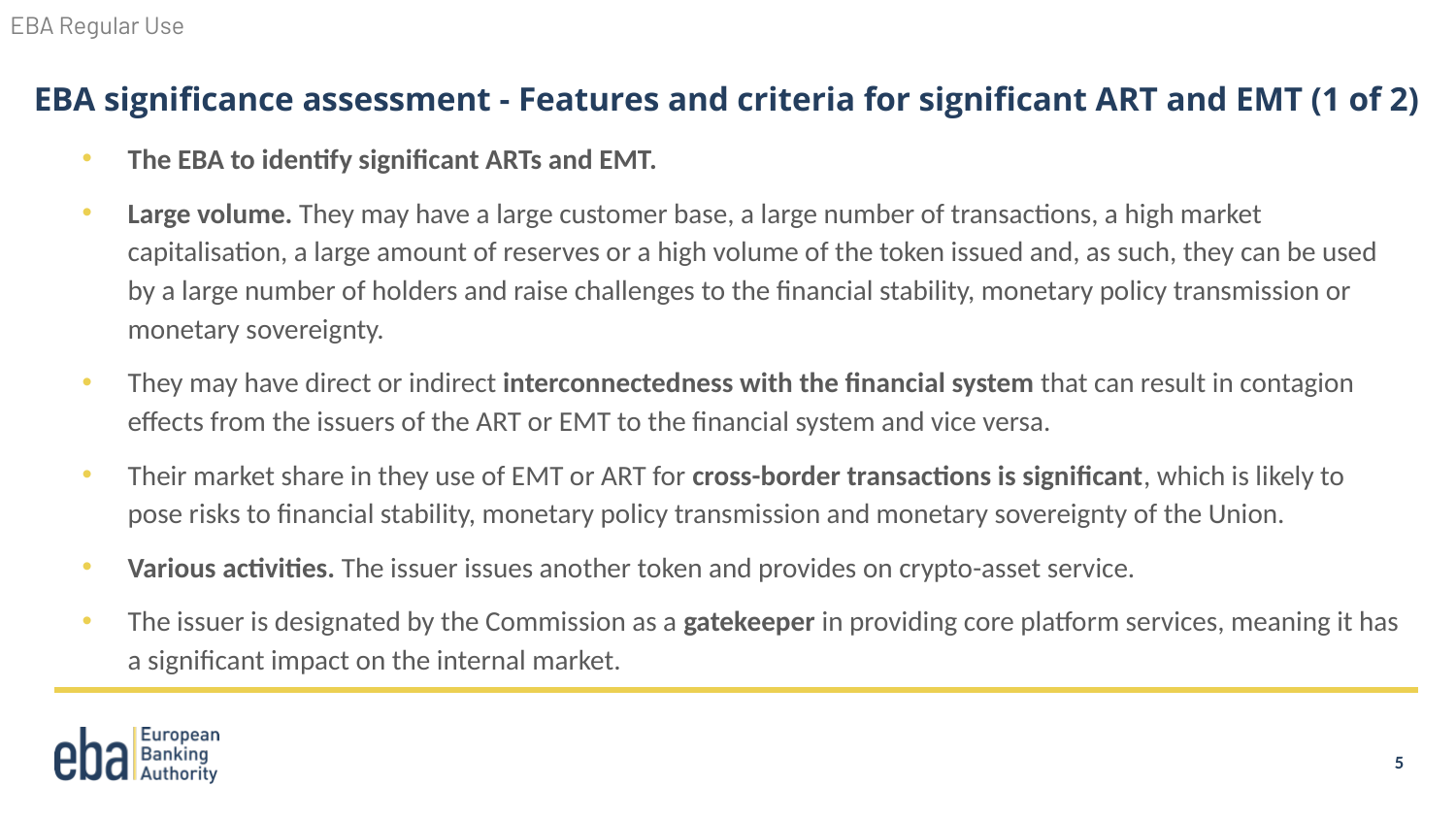

# EBA significance assessment - Features and criteria for significant ART and EMT (1 of 2)
The EBA to identify significant ARTs and EMT.
Large volume. They may have a large customer base, a large number of transactions, a high market capitalisation, a large amount of reserves or a high volume of the token issued and, as such, they can be used by a large number of holders and raise challenges to the financial stability, monetary policy transmission or monetary sovereignty.
They may have direct or indirect interconnectedness with the financial system that can result in contagion effects from the issuers of the ART or EMT to the financial system and vice versa.
Their market share in they use of EMT or ART for cross-border transactions is significant, which is likely to pose risks to financial stability, monetary policy transmission and monetary sovereignty of the Union.
Various activities. The issuer issues another token and provides on crypto-asset service.
The issuer is designated by the Commission as a gatekeeper in providing core platform services, meaning it has a significant impact on the internal market.

5